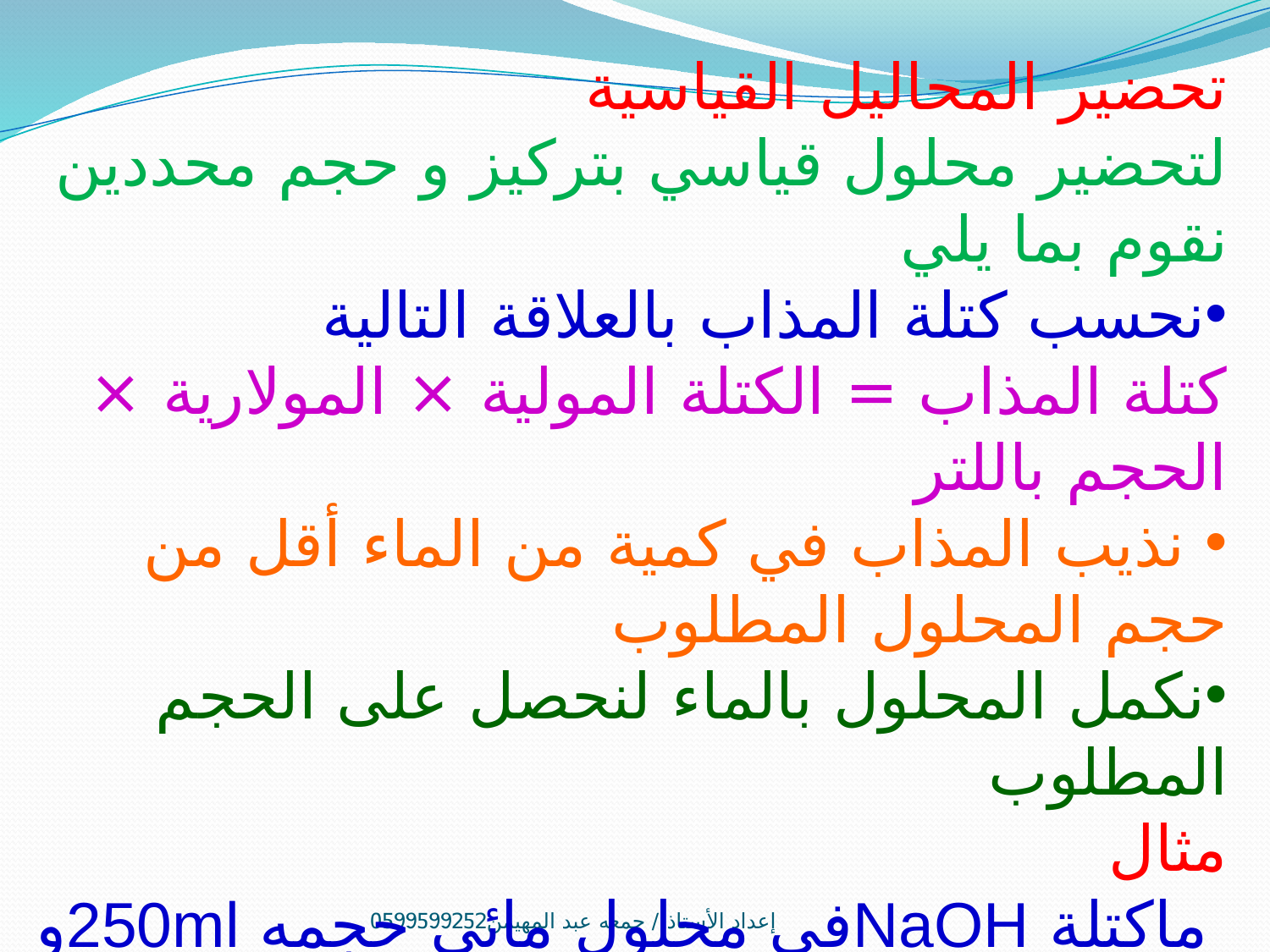

تحضير المحاليل القياسية
لتحضير محلول قياسي بتركيز و حجم محددين نقوم بما يلي
نحسب كتلة المذاب بالعلاقة التالية
كتلة المذاب = الكتلة المولية × المولارية × الحجم باللتر
 نذيب المذاب في كمية من الماء أقل من حجم المحلول المطلوب
نكمل المحلول بالماء لنحصل على الحجم المطلوب
مثال
 ماكتلة NaOHفي محلول مائي حجمه 250mlو تركيزه  3M ؟ ( الكتلة المولية لـ NaOH=40 g/mol)
الحل
الكتلة = 0.25 ×3×40=  30 g
إعداد الأستاذ / جمعه عبد المهيمن0599599252